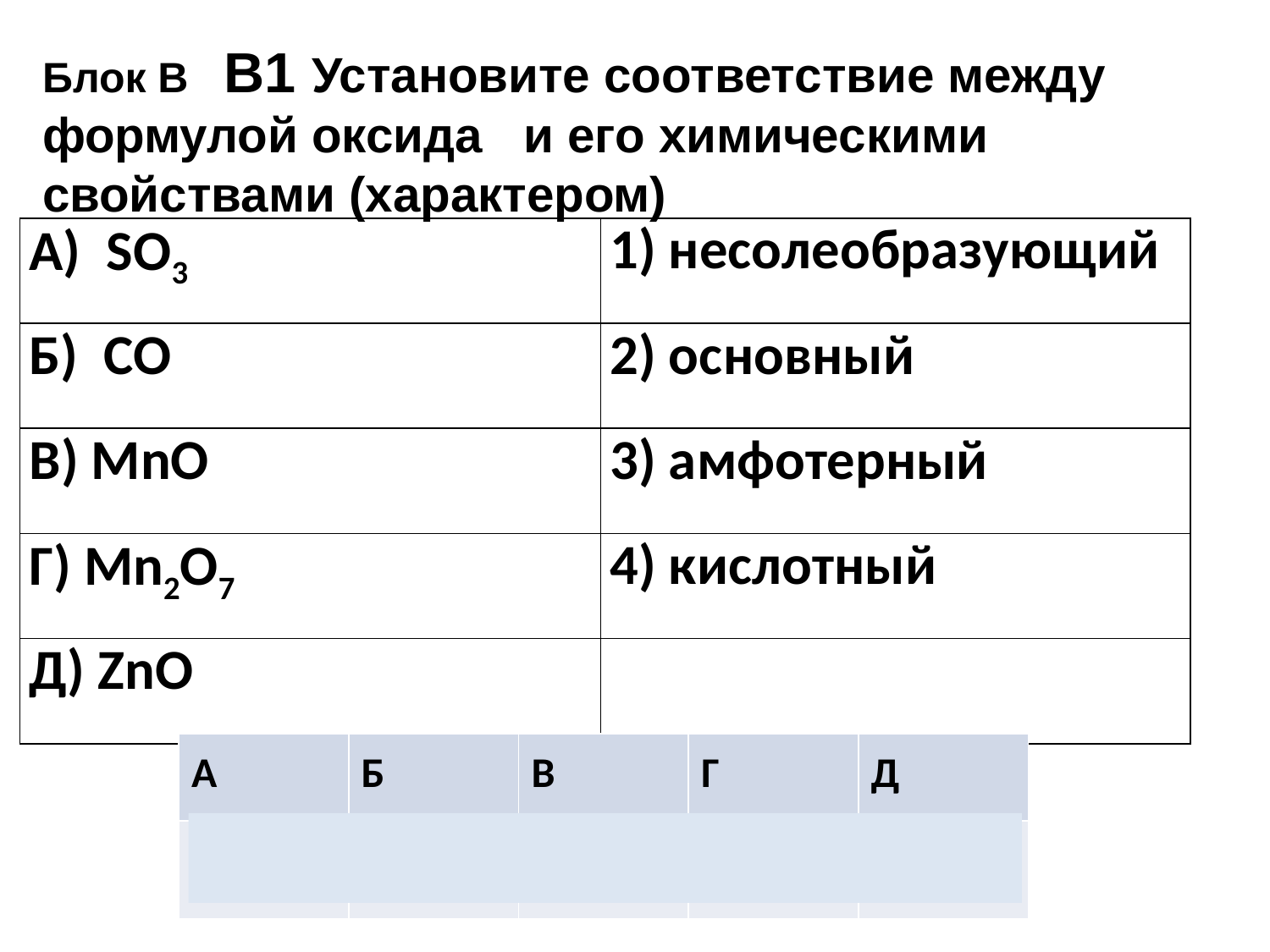

Блок В   В1 Установите соответствие между формулой оксида   и его химическими свойствами (характером)

| А) SO3 | 1) несолеобразующий |
| --- | --- |
| Б) СО | 2) основный |
| В) MnO | 3) амфотерный |
| Г) Mn2O7 | 4) кислотный |
| Д) ZnO |  |

| А | Б | В | Г | Д |
| --- | --- | --- | --- | --- |
| 4 | 1 | 2 | 4 | 3 |